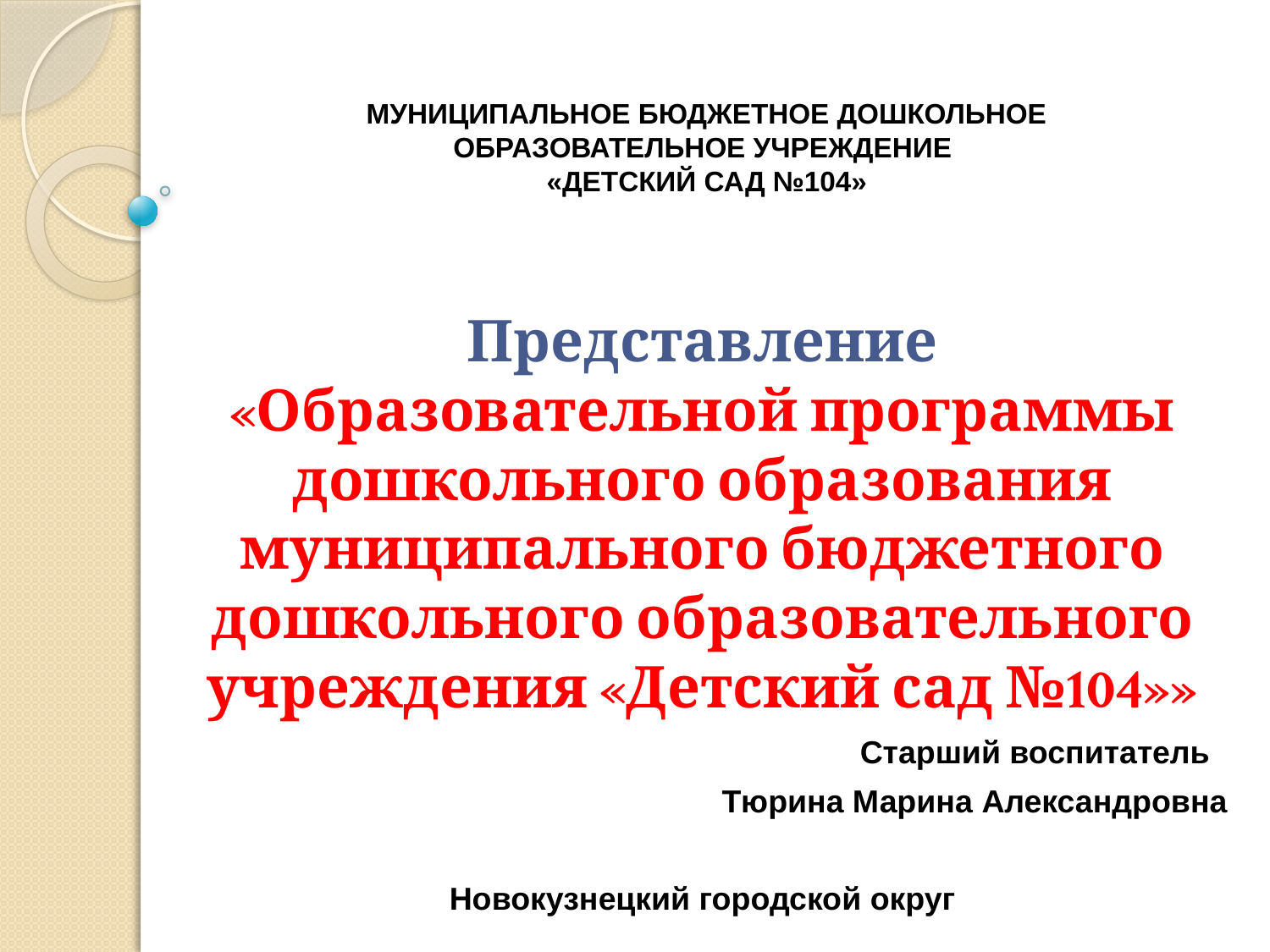

МУНИЦИПАЛЬНОЕ БЮДЖЕТНОЕ ДОШКОЛЬНОЕ ОБРАЗОВАТЕЛЬНОЕ УЧРЕЖДЕНИЕ
«ДЕТСКИЙ САД №104»
# Представление «Образовательной программы дошкольного образования муниципального бюджетного дошкольного образовательного учреждения «Детский сад №104»»
Старший воспитатель
Тюрина Марина Александровна

Новокузнецкий городской округ